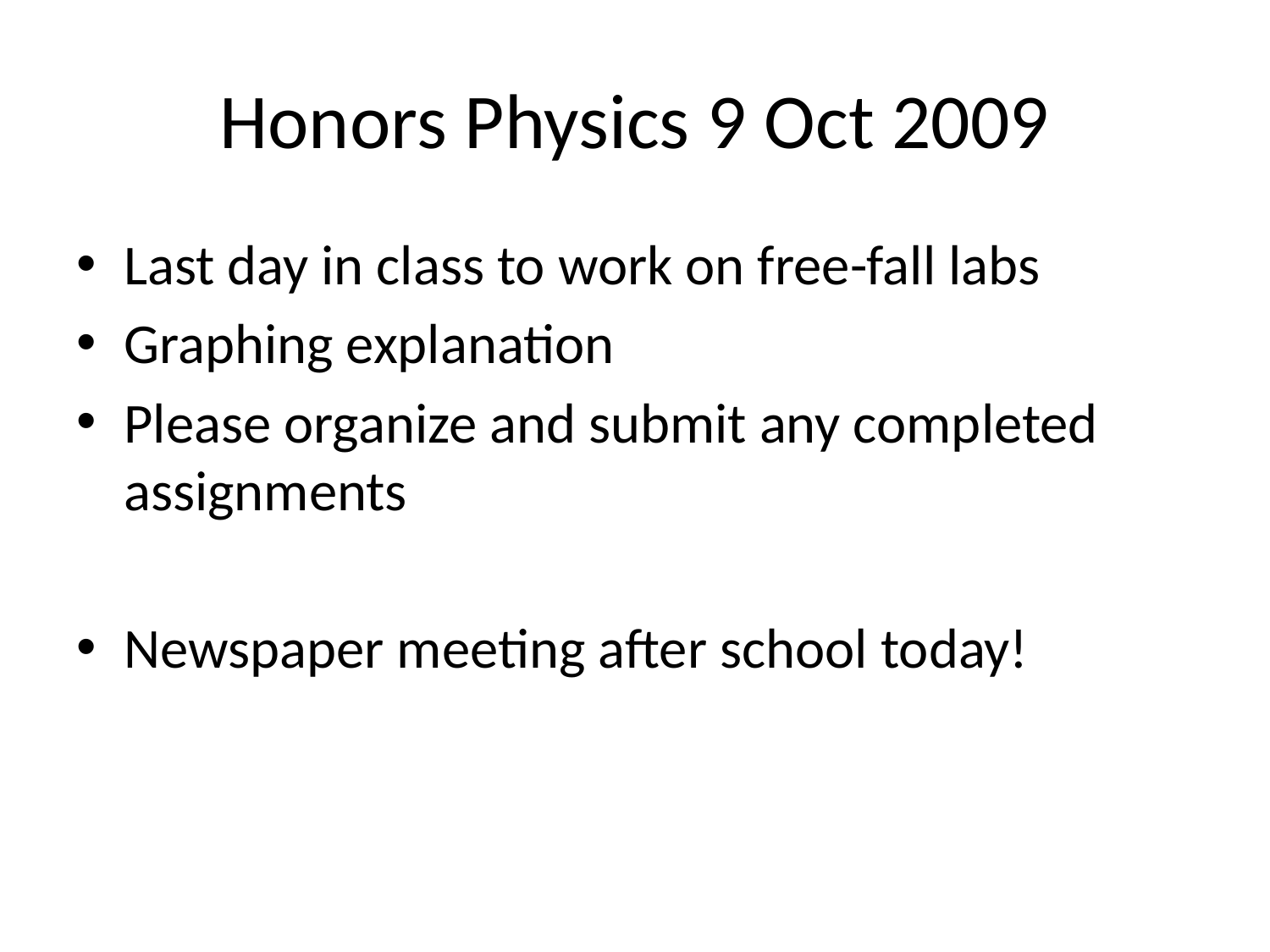

# Honors Physics 9 Oct 2009
Last day in class to work on free-fall labs
Graphing explanation
Please organize and submit any completed assignments

Newspaper meeting after school today!